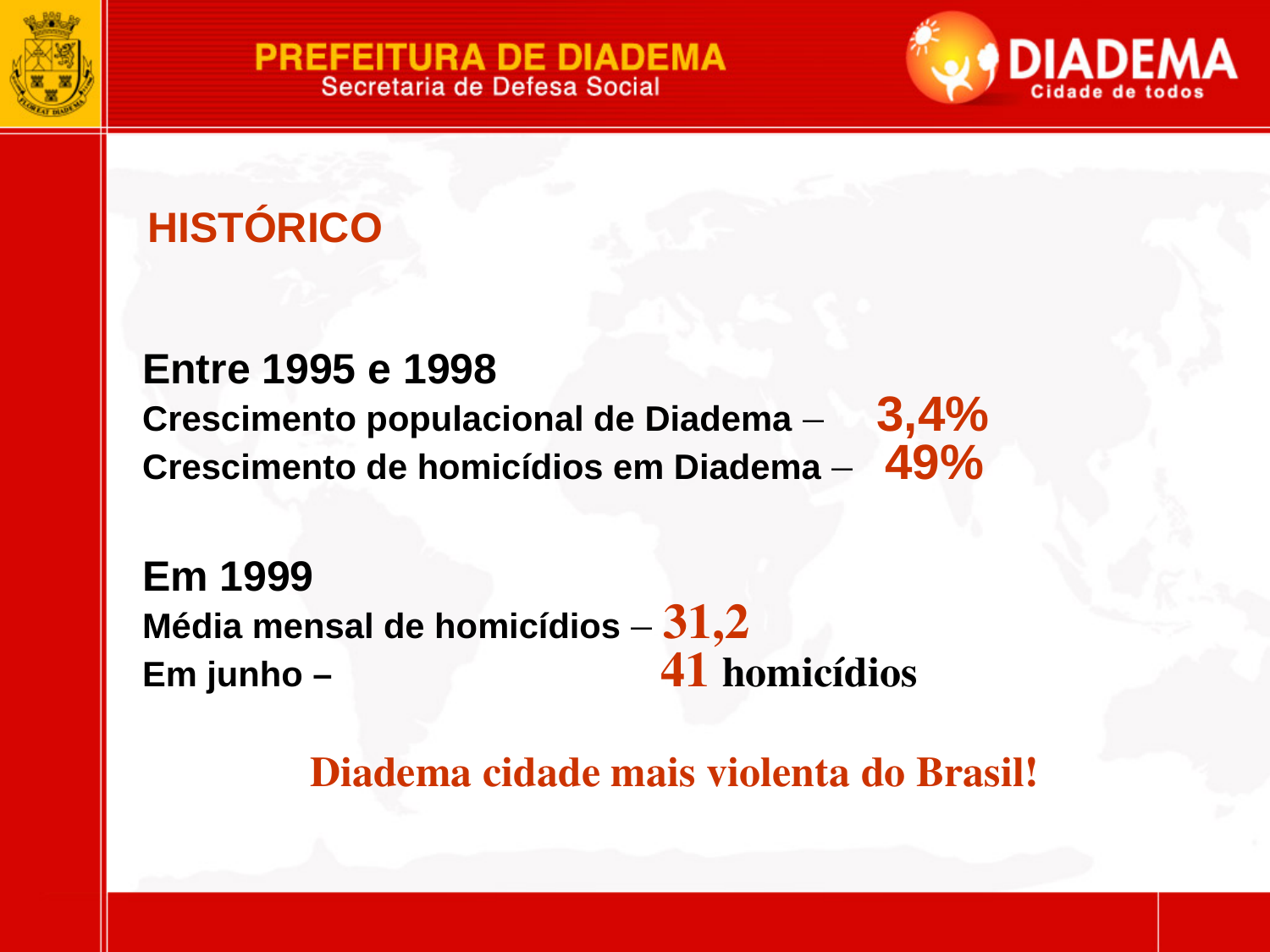

# HISTÓRICO

Entre 1995 e 1998
Crescimento populacional de Diadema –     3,4%
Crescimento de homicídios em Diadema –   49%

Em 1999
Média mensal de homicídios – 31,2
Em junho –                               41 homicídios

Diadema cidade mais violenta do Brasil!